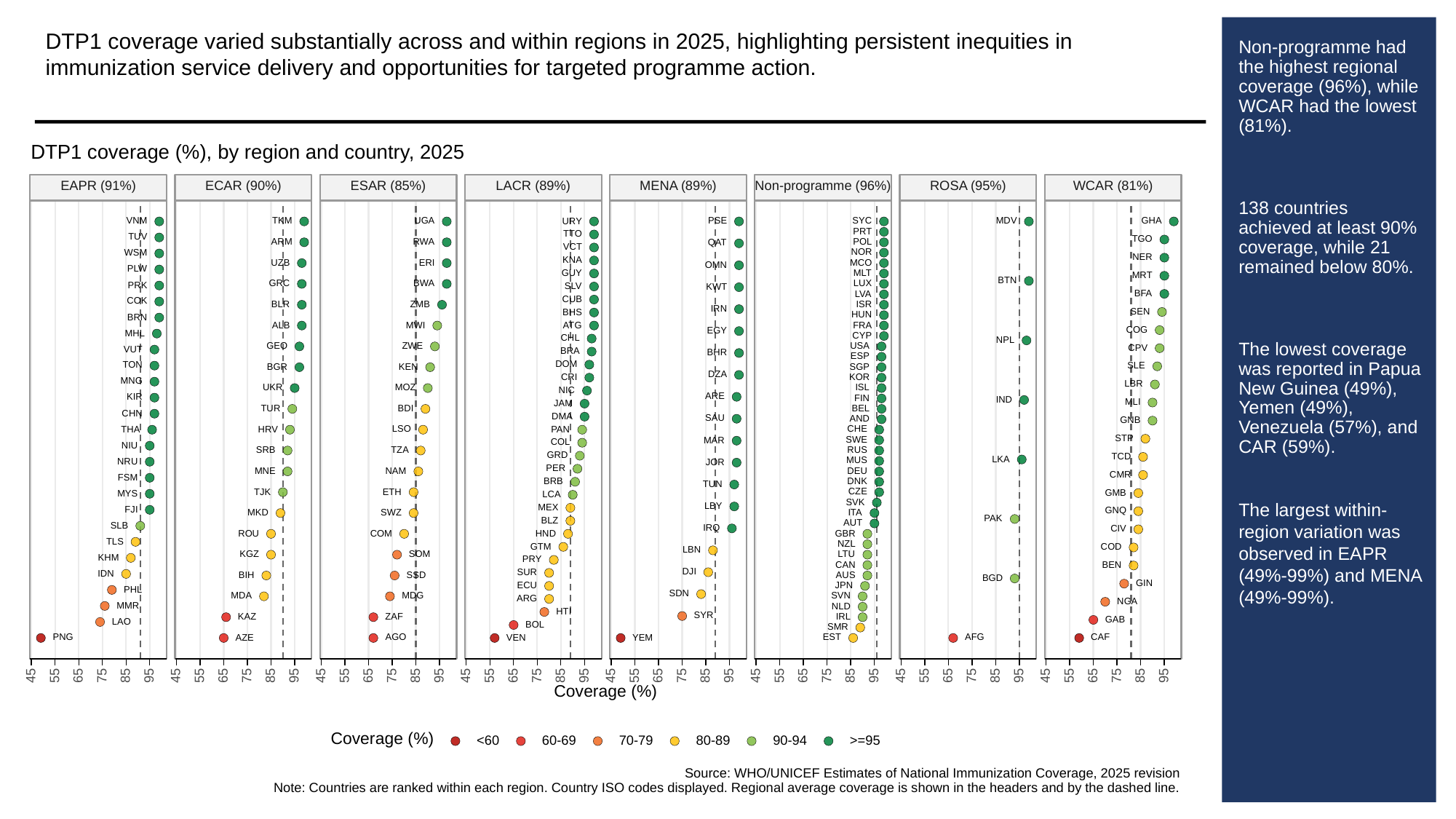

DTP1 coverage varied substantially across and within regions in 2025, highlighting persistent inequities in immunization service delivery and opportunities for targeted programme action.
# Non-programme had the highest regional coverage (96%), while WCAR had the lowest (81%).

138 countries achieved at least 90% coverage, while 21 remained below 80%.

The lowest coverage was reported in Papua New Guinea (49%), Yemen (49%), Venezuela (57%), and CAR (59%).

The largest within-region variation was observed in EAPR (49%-99%) and MENA (49%-99%).

DTP1 coverage (%), by region and country, 2025

ROSA (95%)
EAPR (91%)
ECAR (90%)
ESAR (85%)
LACR (89%)
MENA (89%)
Non-programme (96%)
WCAR (81%)

UGA
PSE
SYC
GHA
URY
VNM
TKM
MDV

PRT

TTO

TUV

TGO

POL

ARM
RWA
QAT

VCT

NOR
WSM

NER

KNA

MCO
UZB
ERI

OMN

PLW

GUY
MLT

MRT

BTN

GRC
LUX
BWA

PRK

SLV
KWT

BFA
LVA

CUB

COK

ISR
BLR
ZMB

IRN

SEN
BHS

HUN

BRN

ATG
ALB
MWI
FRA

COG

EGY

MHL

CYP

CHL

NPL

GEO
USA
ZWE

CPV

VUT

BRA

BHR

ESP

DOM

TON
SLE

BGR
SGP
KEN

DZA

KOR
CRI

MNG

LBR

MOZ
ISL
UKR

NIC

ARE

KIR
FIN

IND

MLI
JAM

TUR
BDI
BEL

CHN

DMA

SAU
AND

GNB

LSO
CHE
THA
HRV
PAN

STP

SWE
MAR

COL

NIU

SRB
RUS
TZA

GRD

TCD

LKA

MUS

NRU
JOR

PER

DEU
MNE
NAM

CMR

FSM

BRB
DNK

TUN

CZE

TJK
ETH

GMB
MYS

LCA

SVK

LBY

MEX

FJI

GNQ

SWZ
MKD
ITA

PAK

BLZ

AUT

SLB

IRQ

CIV

ROU
COM
GBR
HND

TLS

NZL

GTM
COD

LBN

SOM
KGZ
LTU

KHM

PRY

CAN
BEN

DJI
SUR

IDN

SSD
AUS
BIH

BGD

GIN

ECU
JPN

PHL

SDN

MDG
SVN
MDA

ARG

NGA

MMR
NLD

HTI

SYR

KAZ
ZAF
IRL

GAB

LAO

BOL

SMR

AGO
PNG
EST
AFG
CAF
AZE
VEN
YEM

65
85
95
65
85
95
65
85
95
65
85
95
65
85
95
65
85
95
65
85
95
65
85
95
45
45
45
45
45
45
45
45
75
75
75
75
75
75
75
75
55
55
55
55
55
55
55
55
Coverage (%)
Coverage (%)
<60
60-69
70-79
80-89
90-94
>=95

Source: WHO/UNICEF Estimates of National Immunization Coverage, 2025 revision
Note: Countries are ranked within each region. Country ISO codes displayed. Regional average coverage is shown in the headers and by the dashed line.